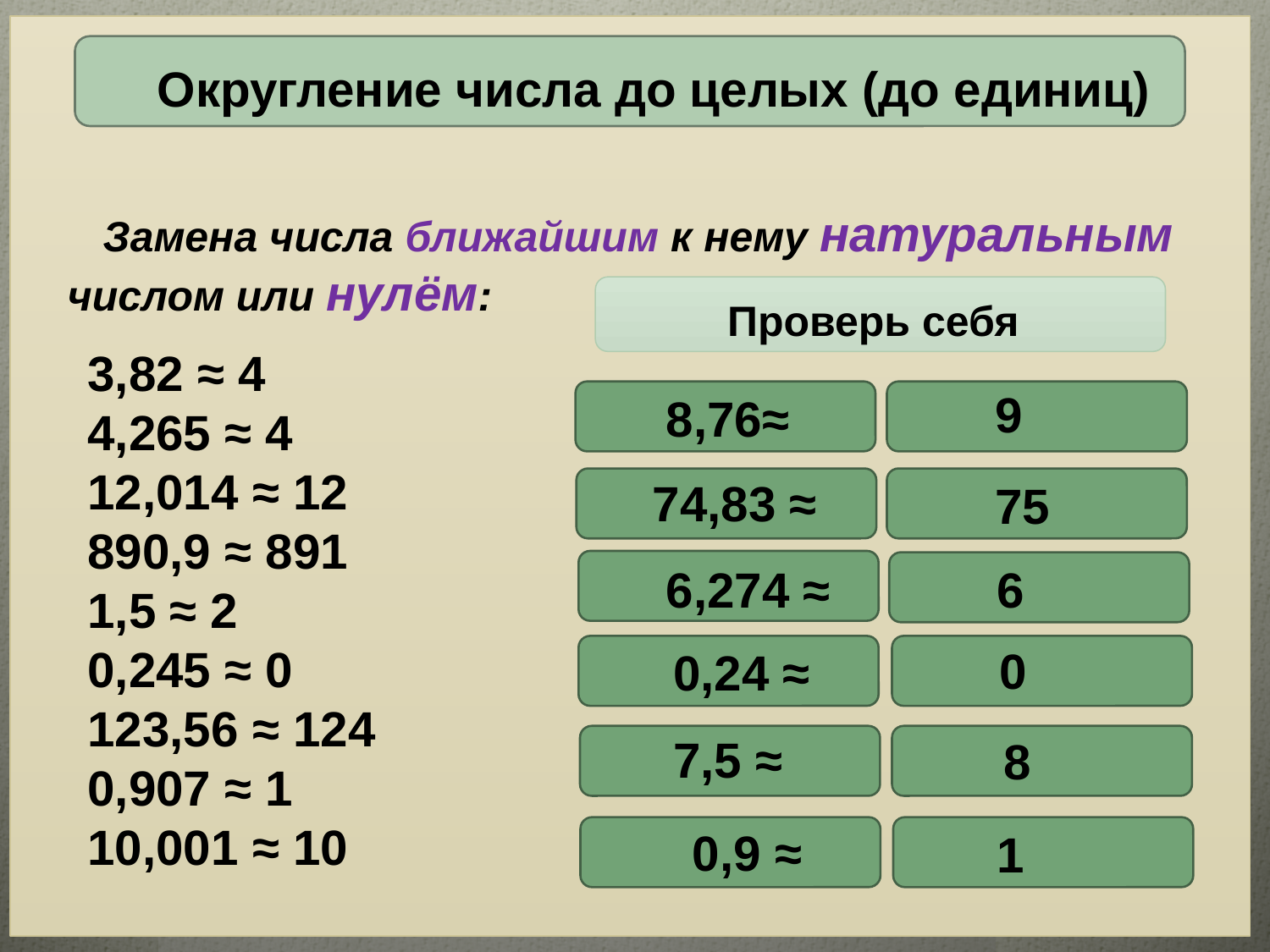

Округление числа до целых (до единиц)
   Замена числа ближайшим к нему натуральным числом или нулём:

Проверь себя
3,82 ≈ 4
4,265 ≈ 4
12,014 ≈ 12
890,9 ≈ 891
1,5 ≈ 2
0,245 ≈ 0
123,56 ≈ 124
0,907 ≈ 1
10,001 ≈ 10
9

8,76≈

74,83 ≈

75

6,274 ≈

6
0
0,24 ≈

7,5 ≈
8

0,9 ≈

1